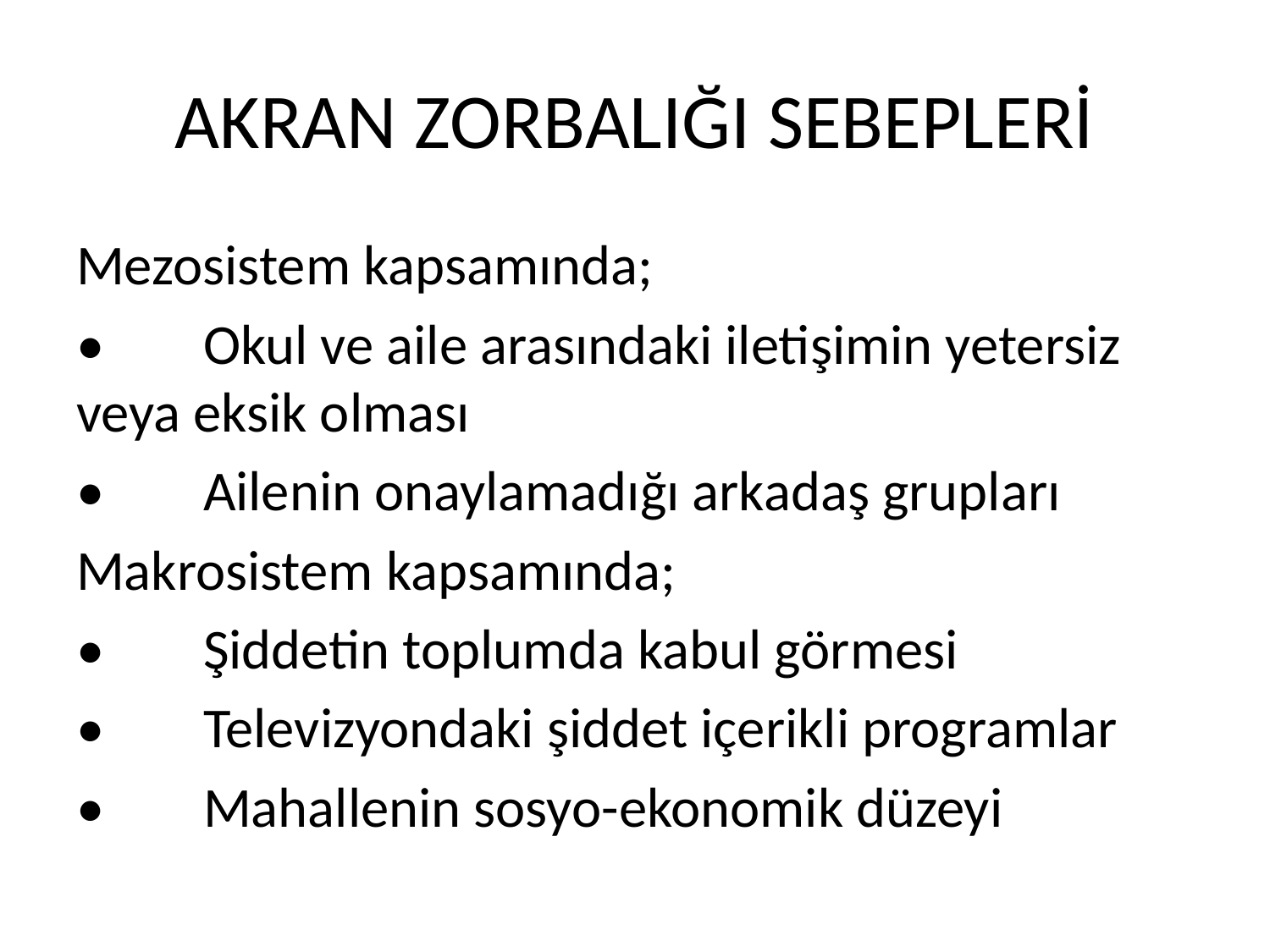

# AKRAN ZORBALIĞI SEBEPLERİ
Mezosistem kapsamında;
•	Okul ve aile arasındaki iletişimin yetersiz veya eksik olması
•	Ailenin onaylamadığı arkadaş grupları
Makrosistem kapsamında;
•	Şiddetin toplumda kabul görmesi
•	Televizyondaki şiddet içerikli programlar
•	Mahallenin sosyo-ekonomik düzeyi